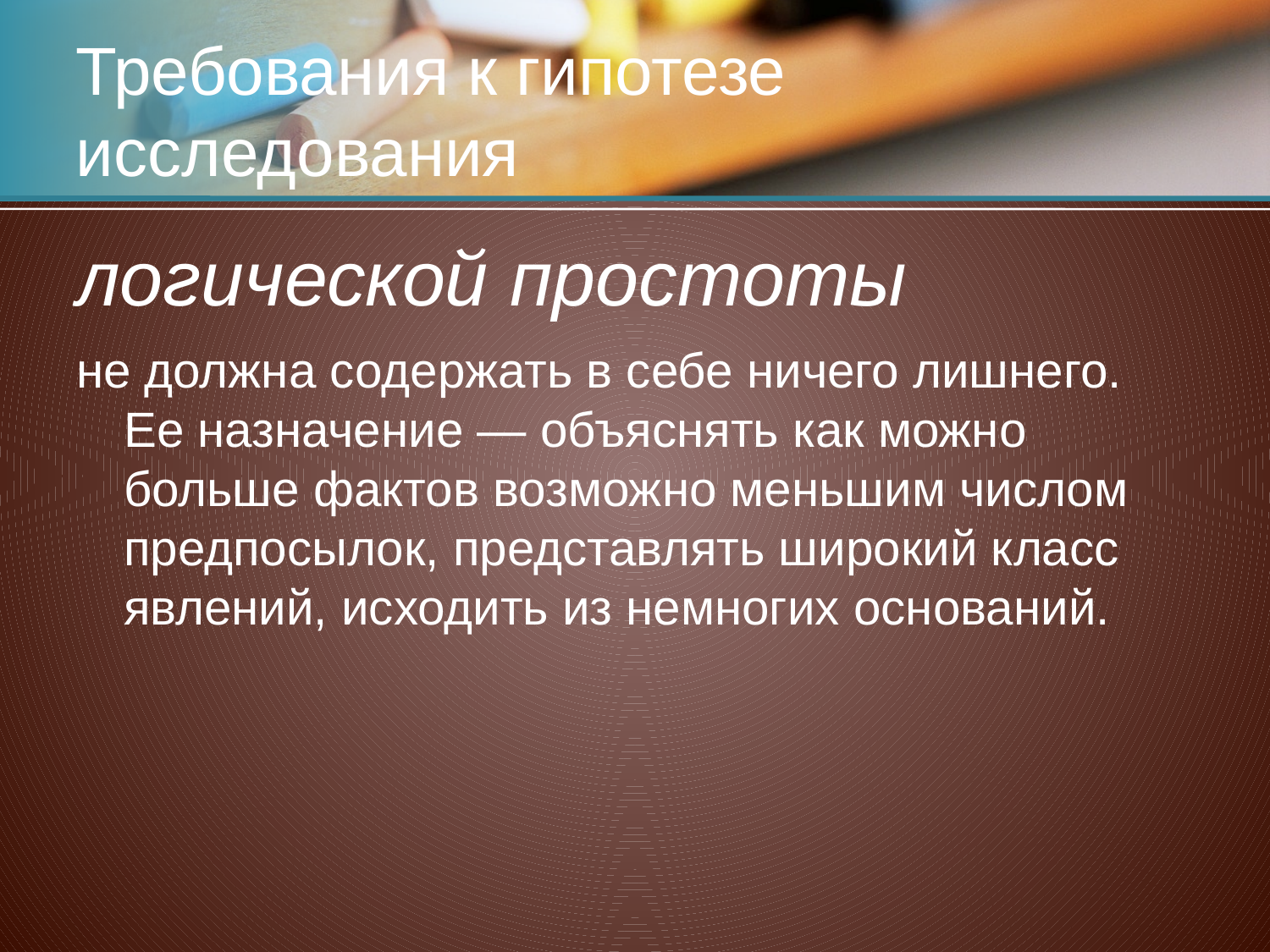

# Требования к гипотезе исследования
логической простоты
не должна содержать в себе ничего лишнего. Ее назначение — объяснять как можно больше фактов возможно меньшим числом предпосылок, представлять широкий класс явлений, исходить из немногих оснований.